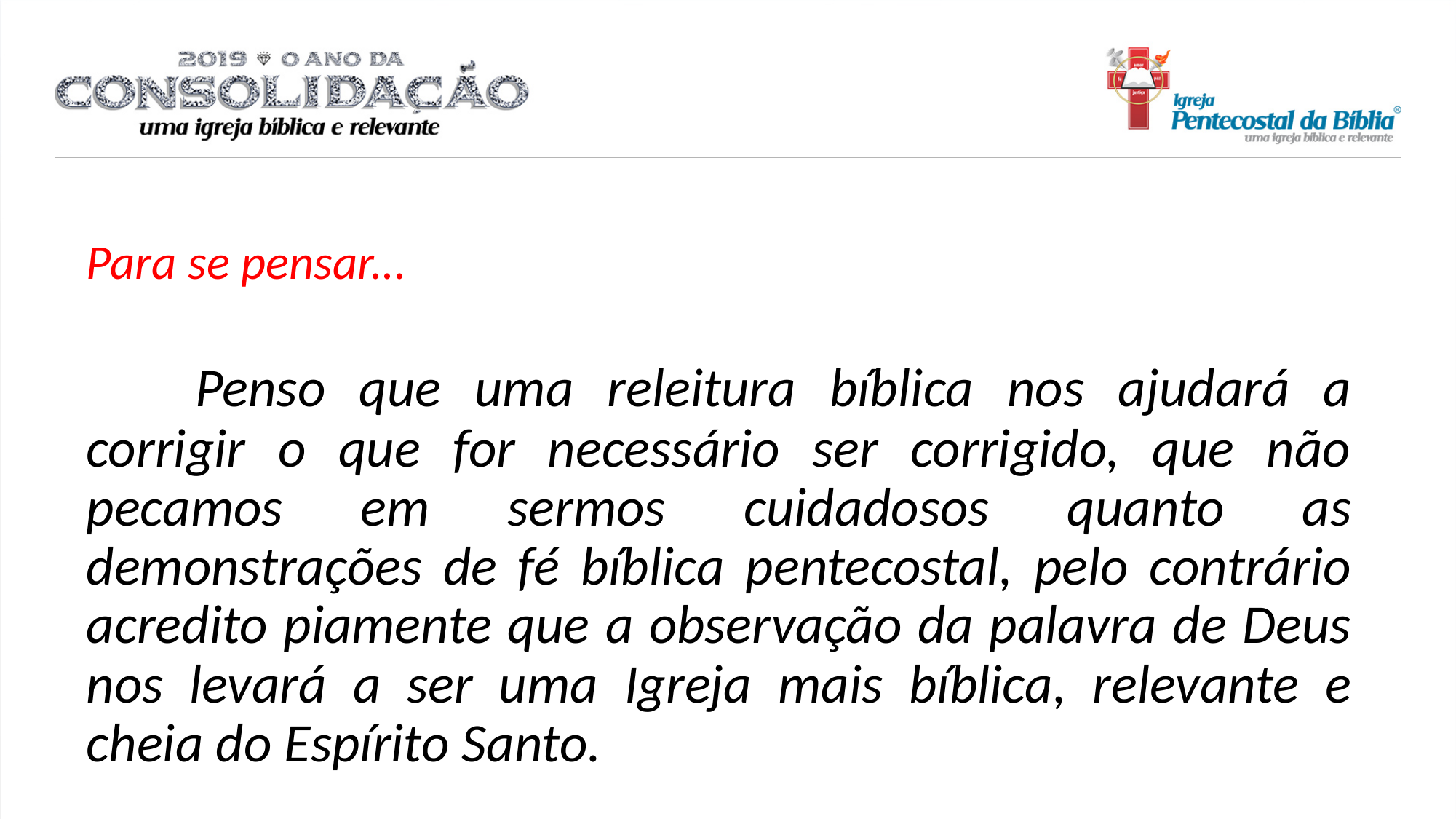

Para se pensar...

	Penso que uma releitura bíblica nos ajudará a corrigir o que for necessário ser corrigido, que não pecamos em sermos cuidadosos quanto as demonstrações de fé bíblica pentecostal, pelo contrário acredito piamente que a observação da palavra de Deus nos levará a ser uma Igreja mais bíblica, relevante e cheia do Espírito Santo.